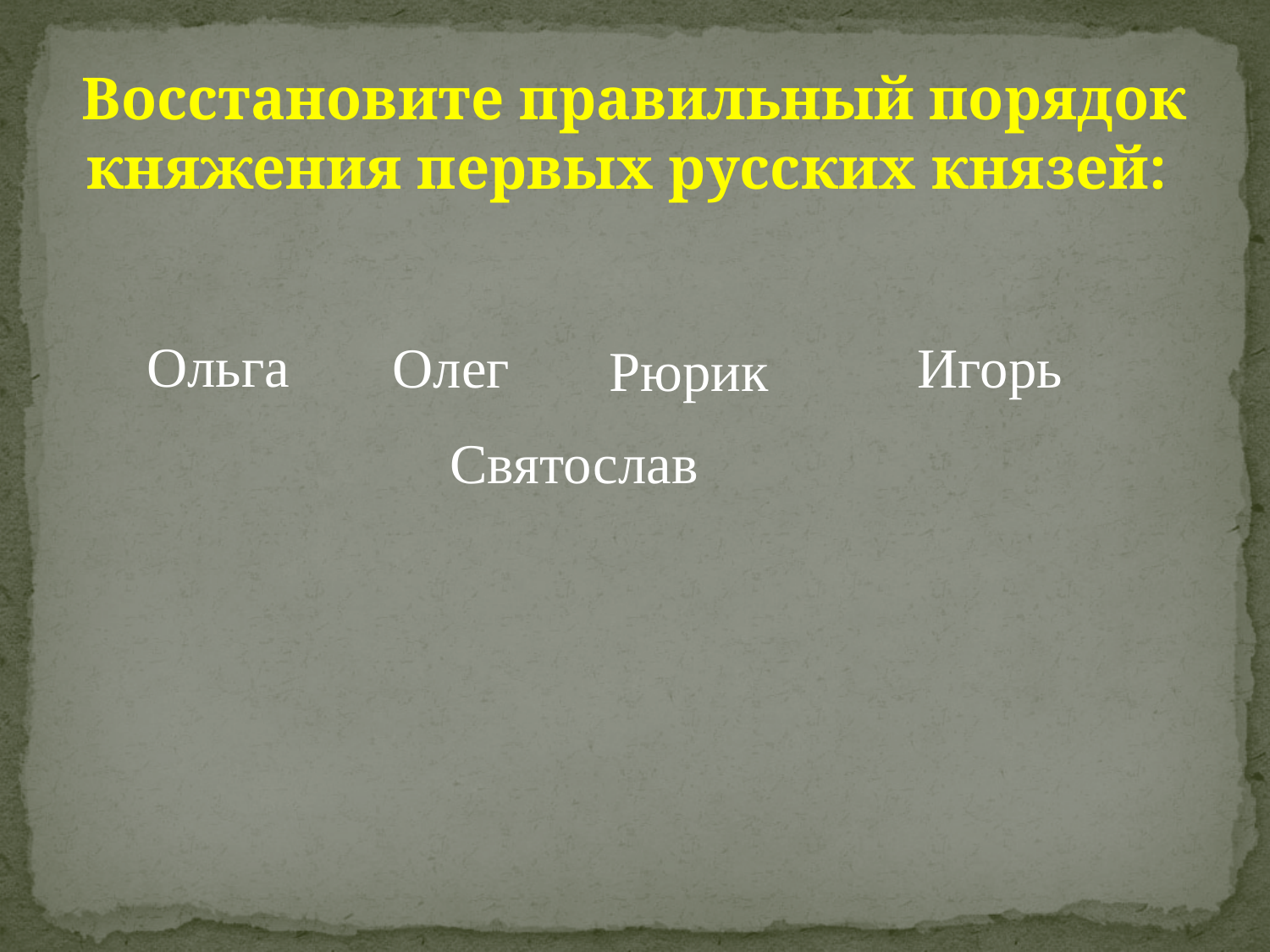

Восстановите правильный порядок княжения первых русских князей:

Ольга
Олег
Игорь
Рюрик
Святослав